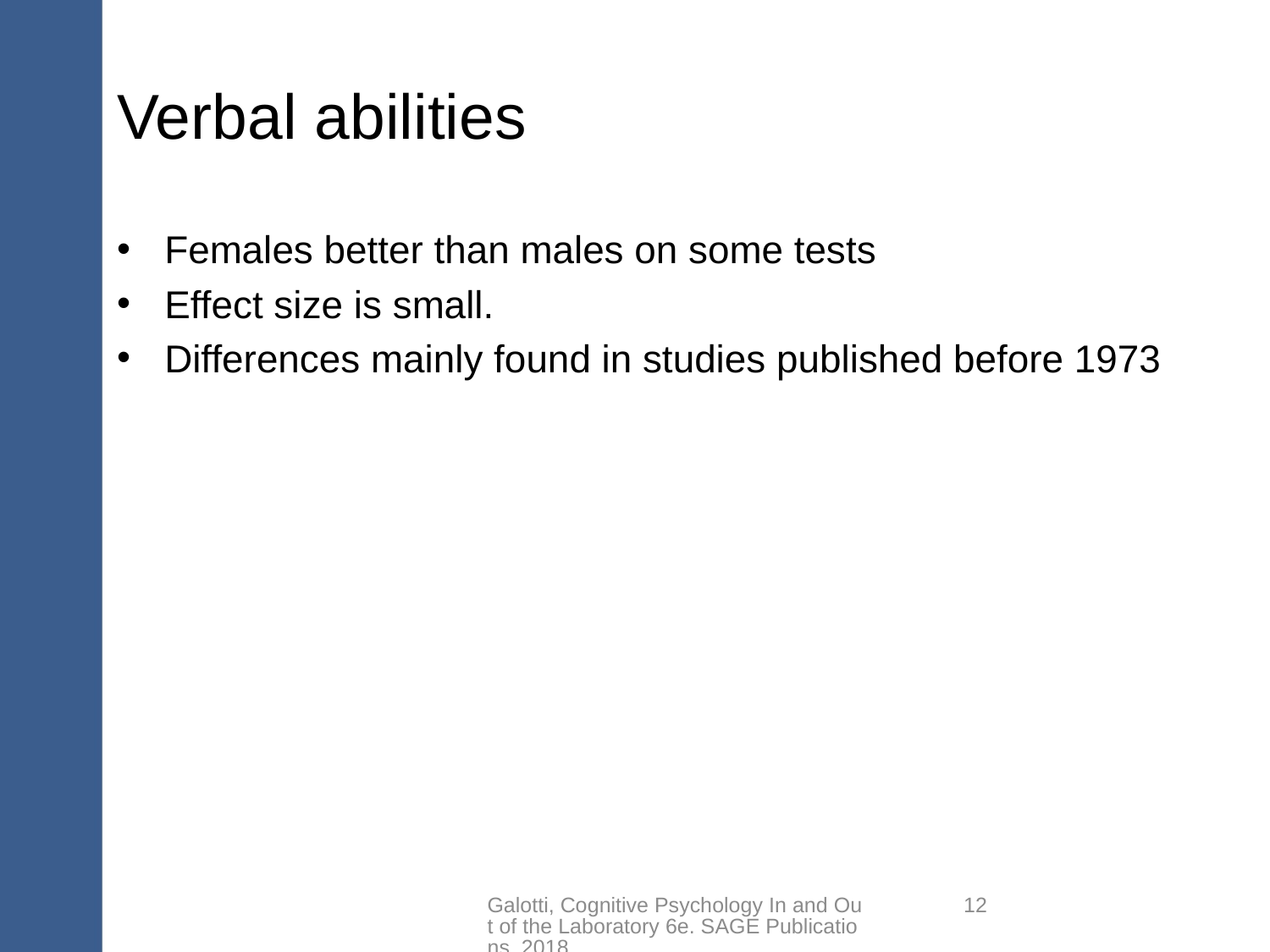

# Verbal abilities
Females better than males on some tests
Effect size is small.
Differences mainly found in studies published before 1973
Galotti, Cognitive Psychology In and Out of the Laboratory 6e. SAGE Publications, 2018.
12